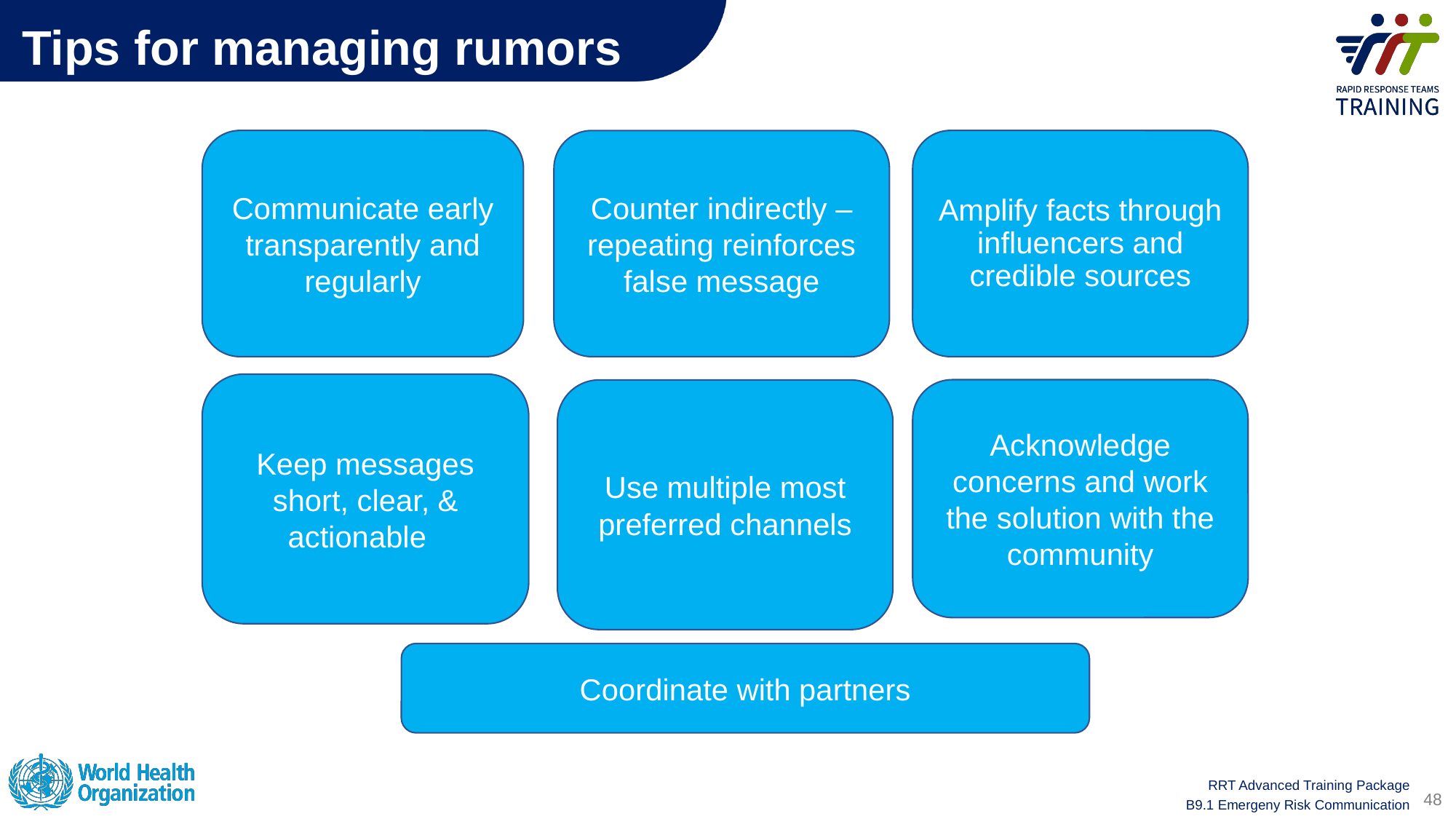

Tips for managing rumors

Communicate early transparently and regularly

Amplify facts through influencers and credible sources

Counter indirectly –repeating reinforces false message

Keep messages short, clear, & actionable

Acknowledge concerns and work the solution with the community

Use multiple most preferred channels

Coordinate with partners